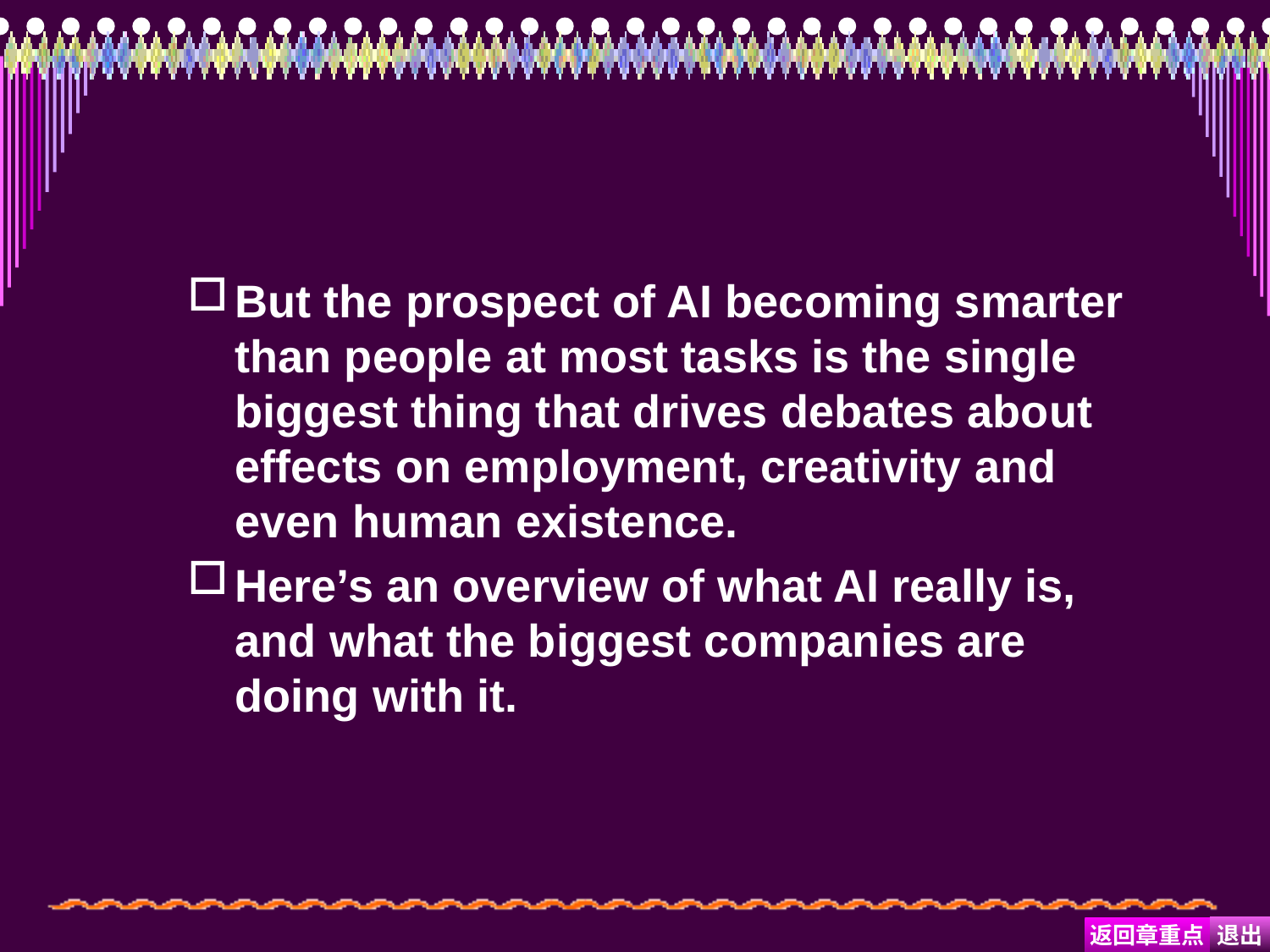

#
But the prospect of AI becoming smarter than people at most tasks is the single biggest thing that drives debates about effects on employment, creativity and even human existence.
Here’s an overview of what AI really is, and what the biggest companies are doing with it.